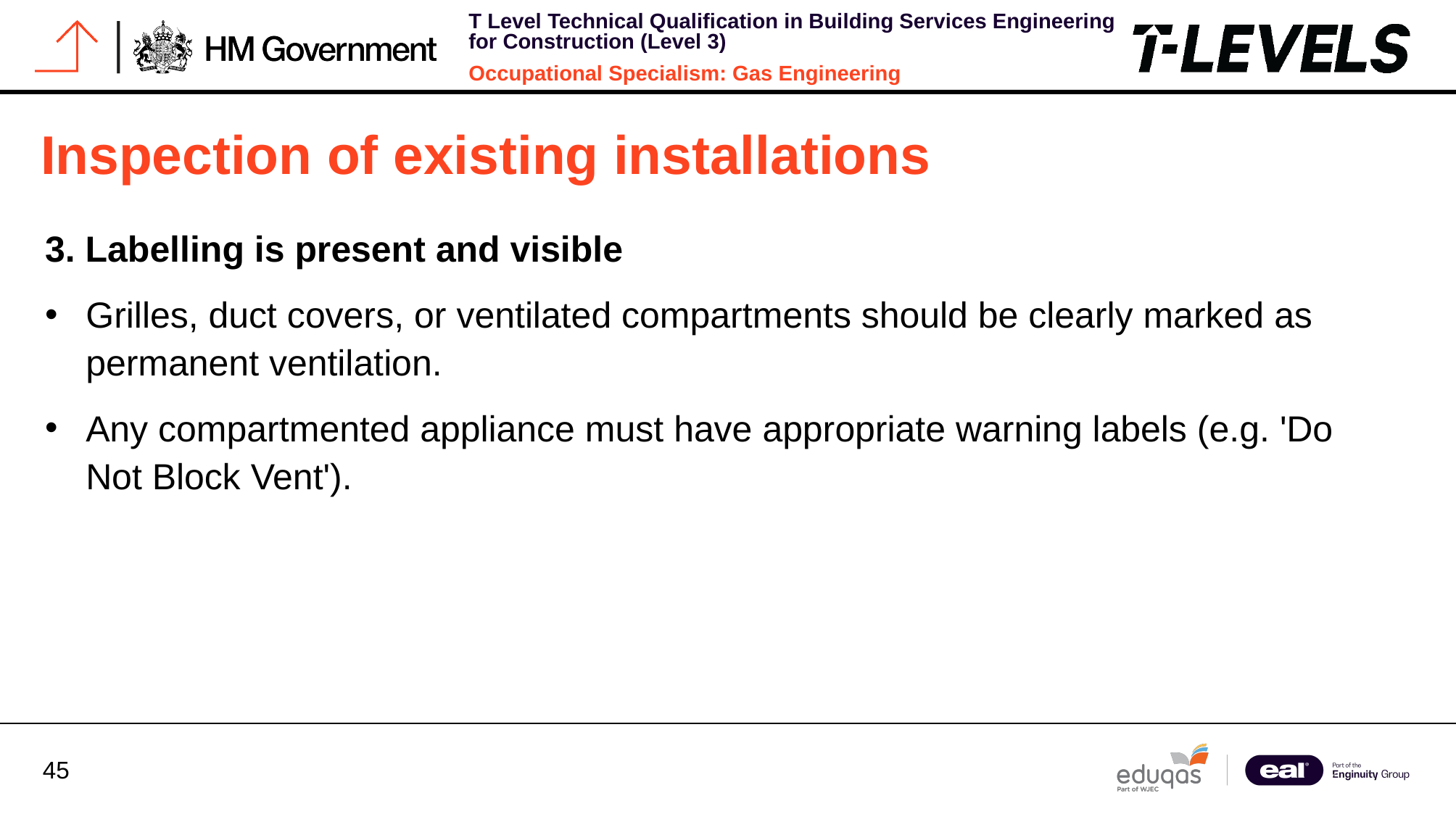

# Inspection of existing installations
3. Labelling is present and visible
Grilles, duct covers, or ventilated compartments should be clearly marked as permanent ventilation.
Any compartmented appliance must have appropriate warning labels (e.g. 'Do Not Block Vent').